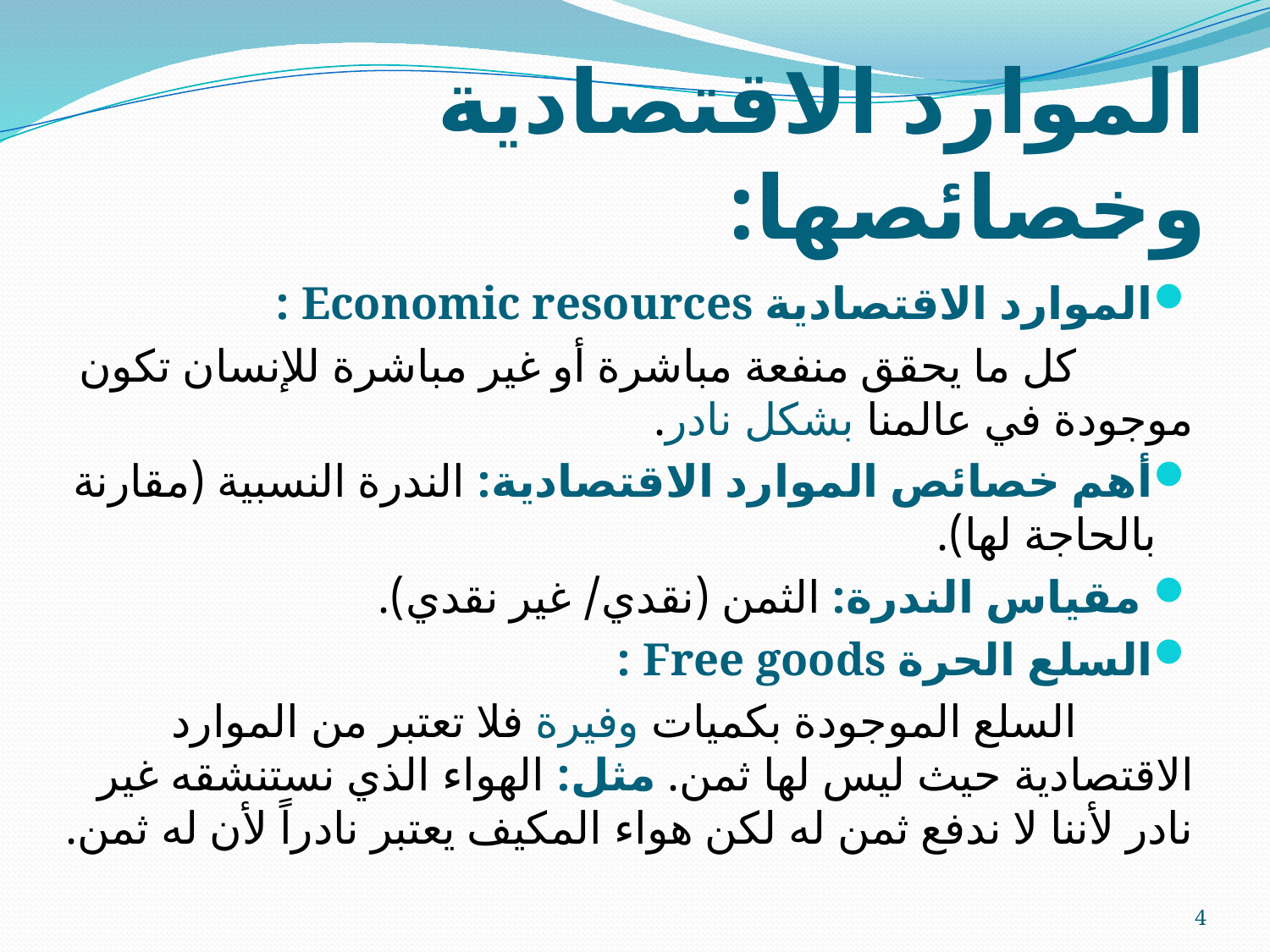

# الموارد الاقتصادية وخصائصها:
الموارد الاقتصادية Economic resources :
          كل ما يحقق منفعة مباشرة أو غير مباشرة للإنسان تكون موجودة في عالمنا بشكل نادر.
أهم خصائص الموارد الاقتصادية: الندرة النسبية (مقارنة بالحاجة لها).
 مقياس الندرة: الثمن (نقدي/ غير نقدي).
السلع الحرة Free goods :
          السلع الموجودة بكميات وفيرة فلا تعتبر من الموارد الاقتصادية حيث ليس لها ثمن. مثل: الهواء الذي نستنشقه غير نادر لأننا لا ندفع ثمن له لكن هواء المكيف يعتبر نادراً لأن له ثمن.
4